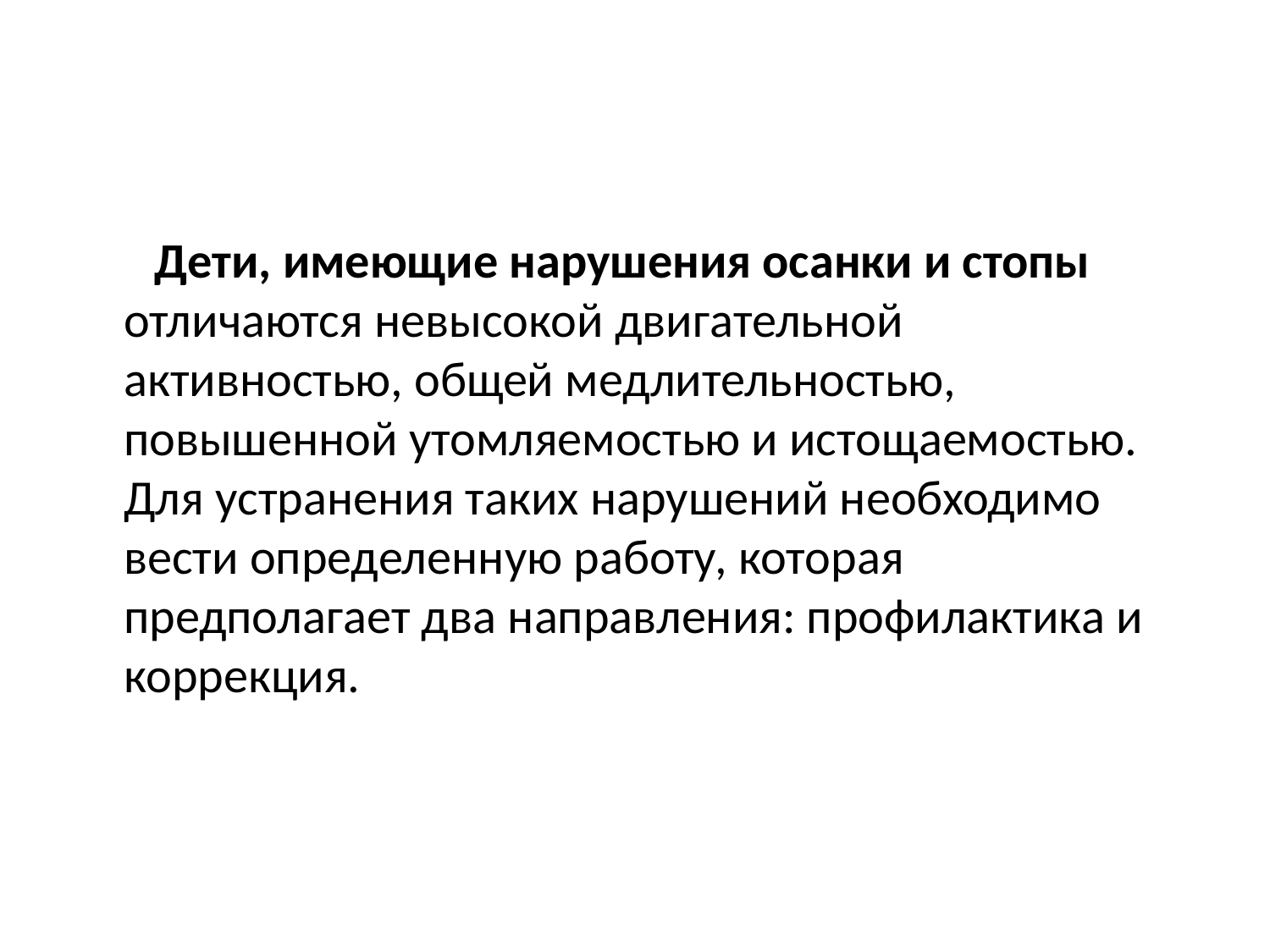

Дети, имеющие нарушения осанки и стопы отличаются невысокой двигательной активностью, общей медлительностью, повышенной утомляемостью и истощаемостью. Для устранения таких нарушений необходимо вести определенную работу, которая предполагает два направления: профилактика и коррекция.